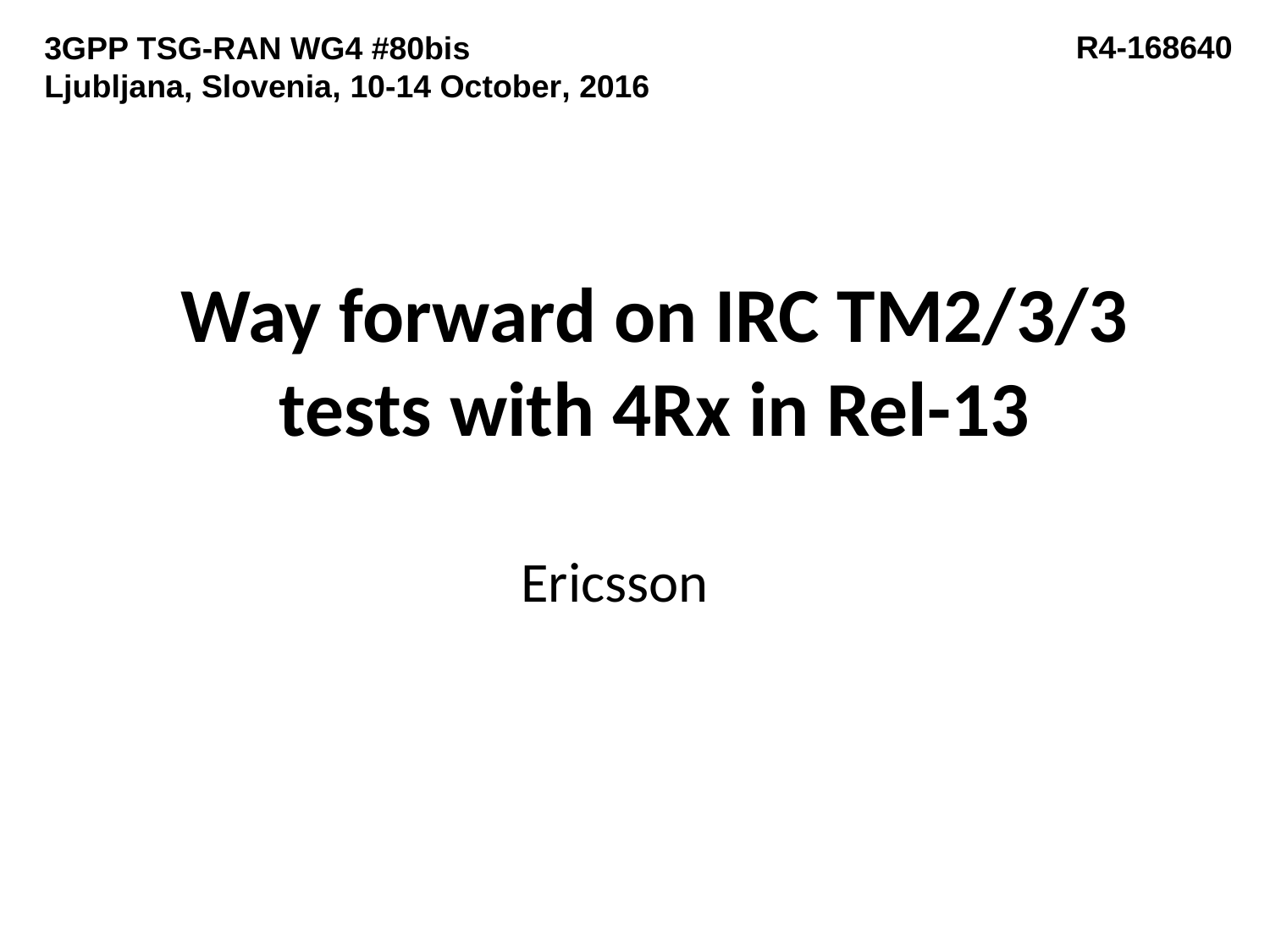

3GPP TSG-RAN WG4 #80bis
Ljubljana, Slovenia, 10-14 October, 2016
R4-168640
# Way forward on IRC TM2/3/3 tests with 4Rx in Rel-13
Ericsson